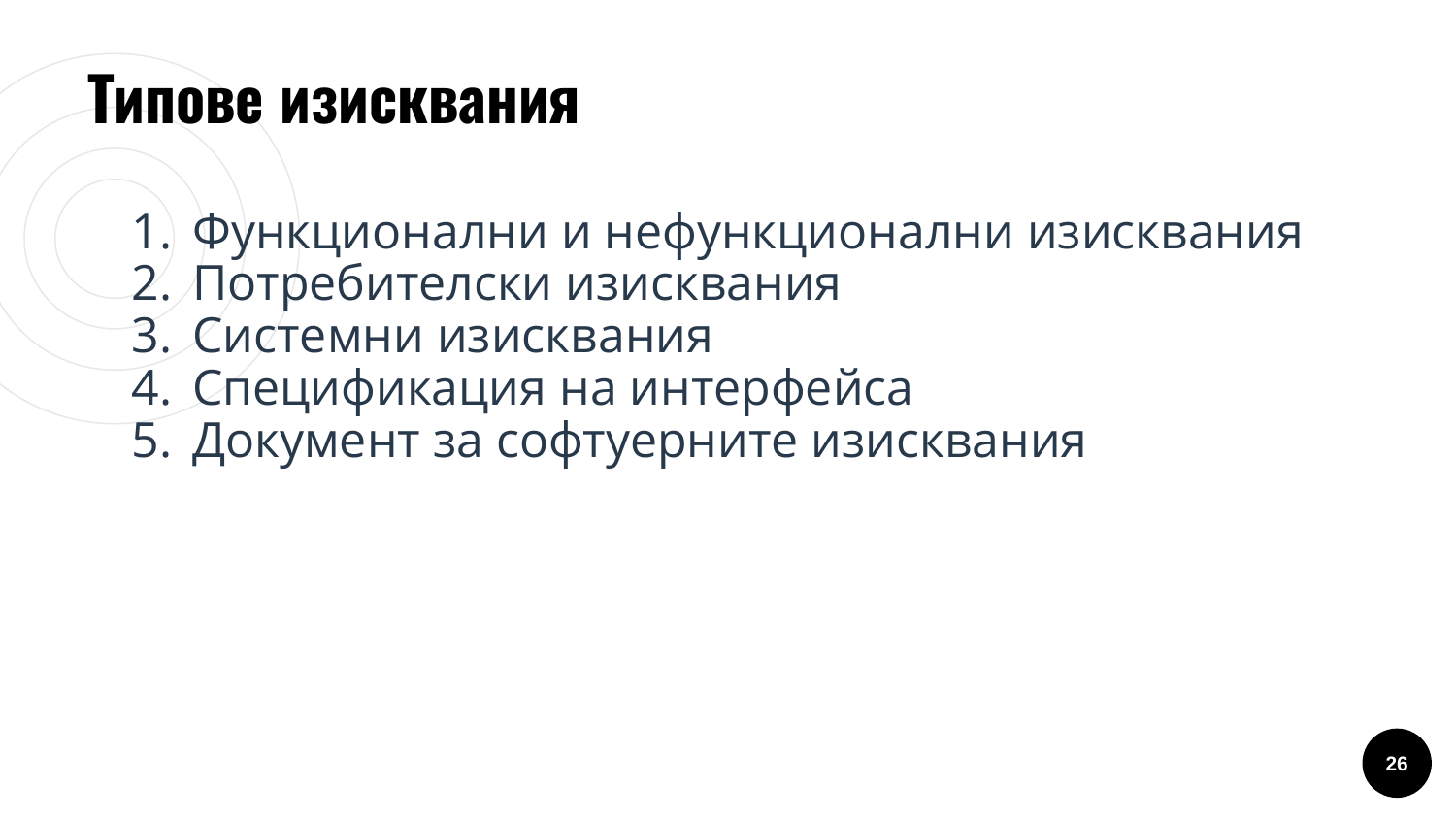

# Типове изисквания
Функционални и нефункционални изисквания
Потребителски изисквания
Системни изисквания
Спецификация на интерфейса
Документ за софтуерните изисквания
Lorem um congue
26